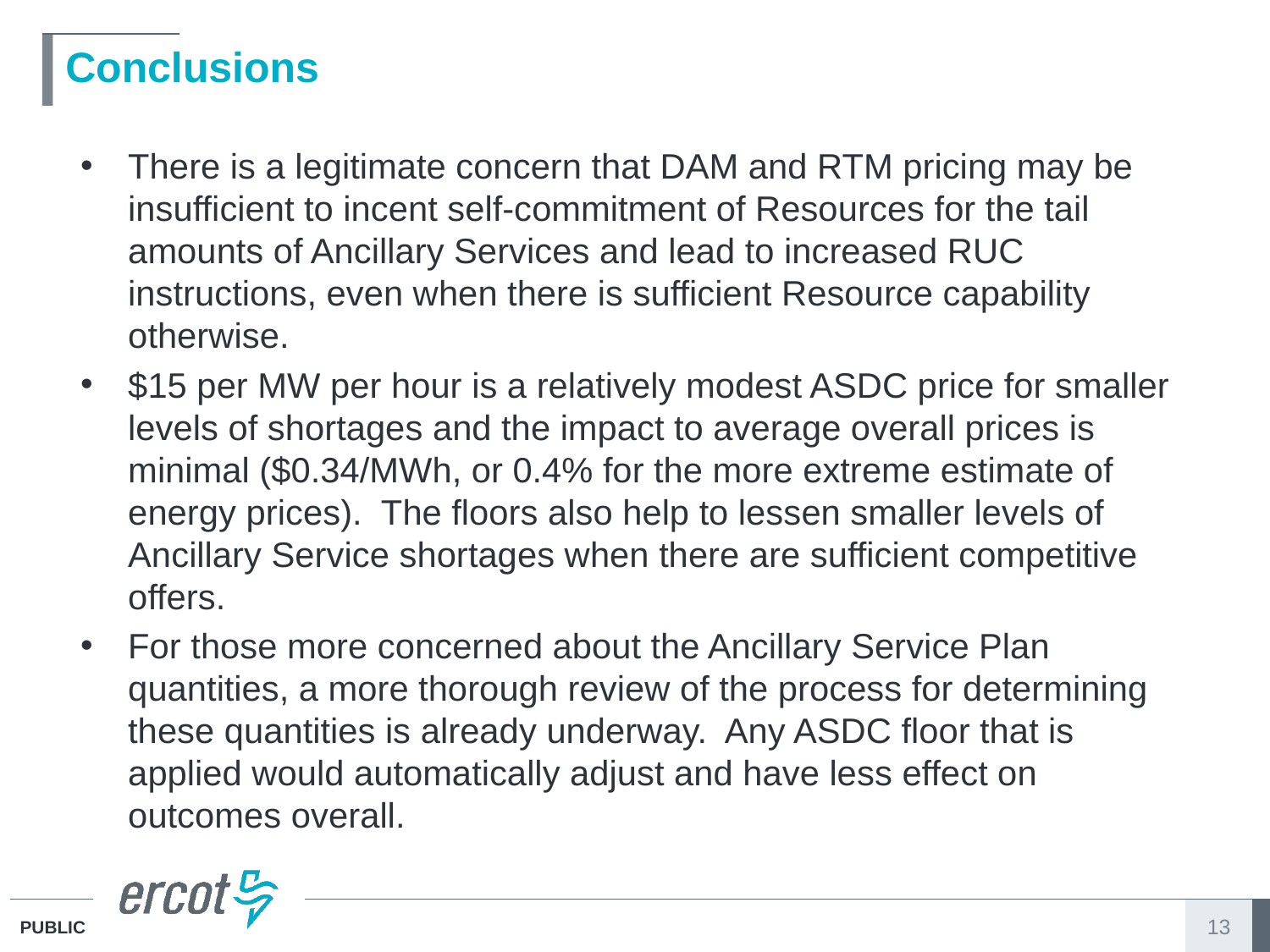

# Conclusions
There is a legitimate concern that DAM and RTM pricing may be insufficient to incent self-commitment of Resources for the tail amounts of Ancillary Services and lead to increased RUC instructions, even when there is sufficient Resource capability otherwise.
$15 per MW per hour is a relatively modest ASDC price for smaller levels of shortages and the impact to average overall prices is minimal ($0.34/MWh, or 0.4% for the more extreme estimate of energy prices).  The floors also help to lessen smaller levels of Ancillary Service shortages when there are sufficient competitive offers.
For those more concerned about the Ancillary Service Plan quantities, a more thorough review of the process for determining these quantities is already underway.  Any ASDC floor that is applied would automatically adjust and have less effect on outcomes overall.
13